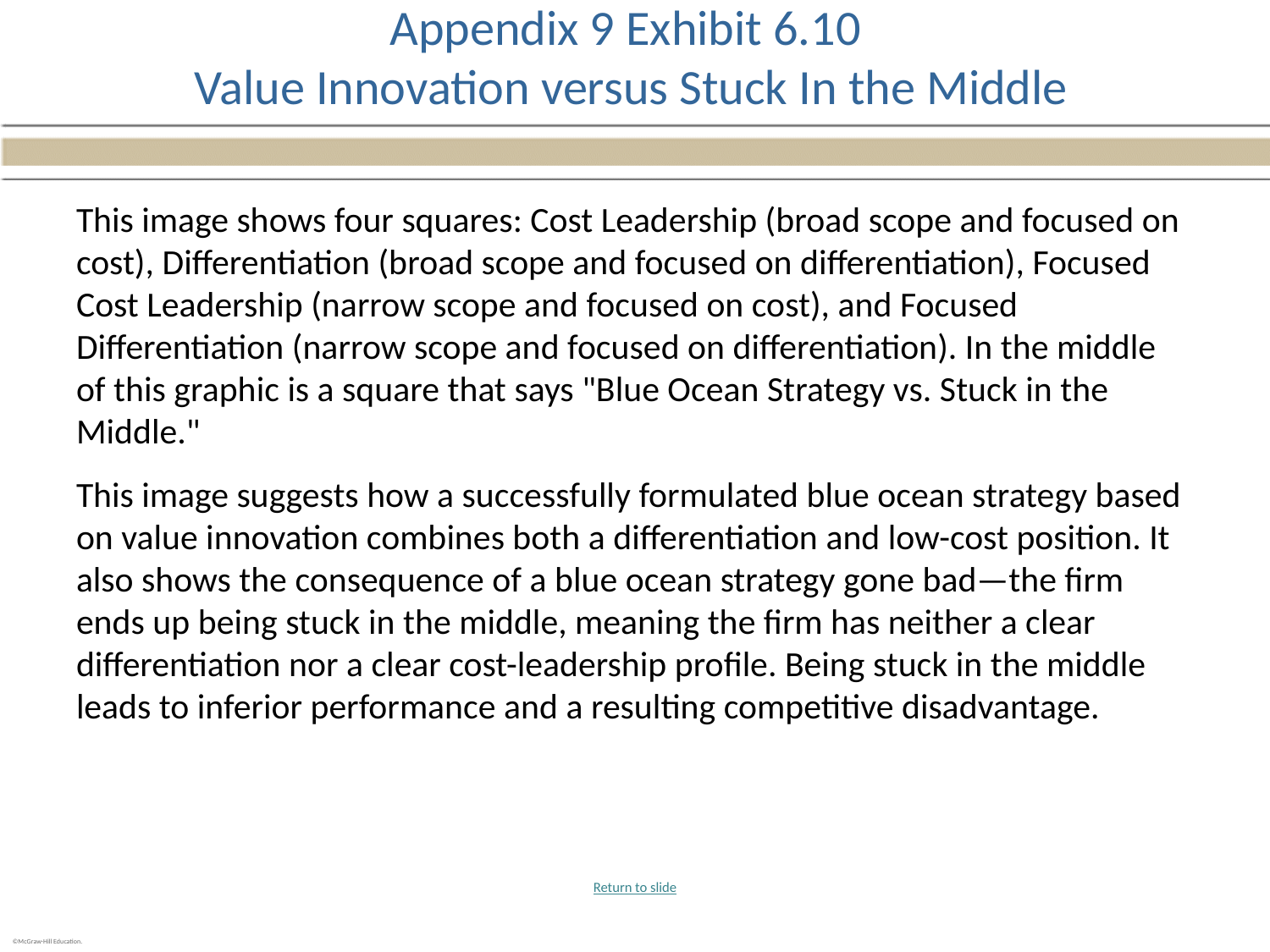

# Appendix 9 Exhibit 6.10 Value Innovation versus Stuck In the Middle
This image shows four squares: Cost Leadership (broad scope and focused on cost), Differentiation (broad scope and focused on differentiation), Focused Cost Leadership (narrow scope and focused on cost), and Focused Differentiation (narrow scope and focused on differentiation). In the middle of this graphic is a square that says "Blue Ocean Strategy vs. Stuck in the Middle."
This image suggests how a successfully formulated blue ocean strategy based on value innovation combines both a differentiation and low-cost position. It also shows the consequence of a blue ocean strategy gone bad—the firm ends up being stuck in the middle, meaning the firm has neither a clear differentiation nor a clear cost-leadership profile. Being stuck in the middle leads to inferior performance and a resulting competitive disadvantage.
Return to slide